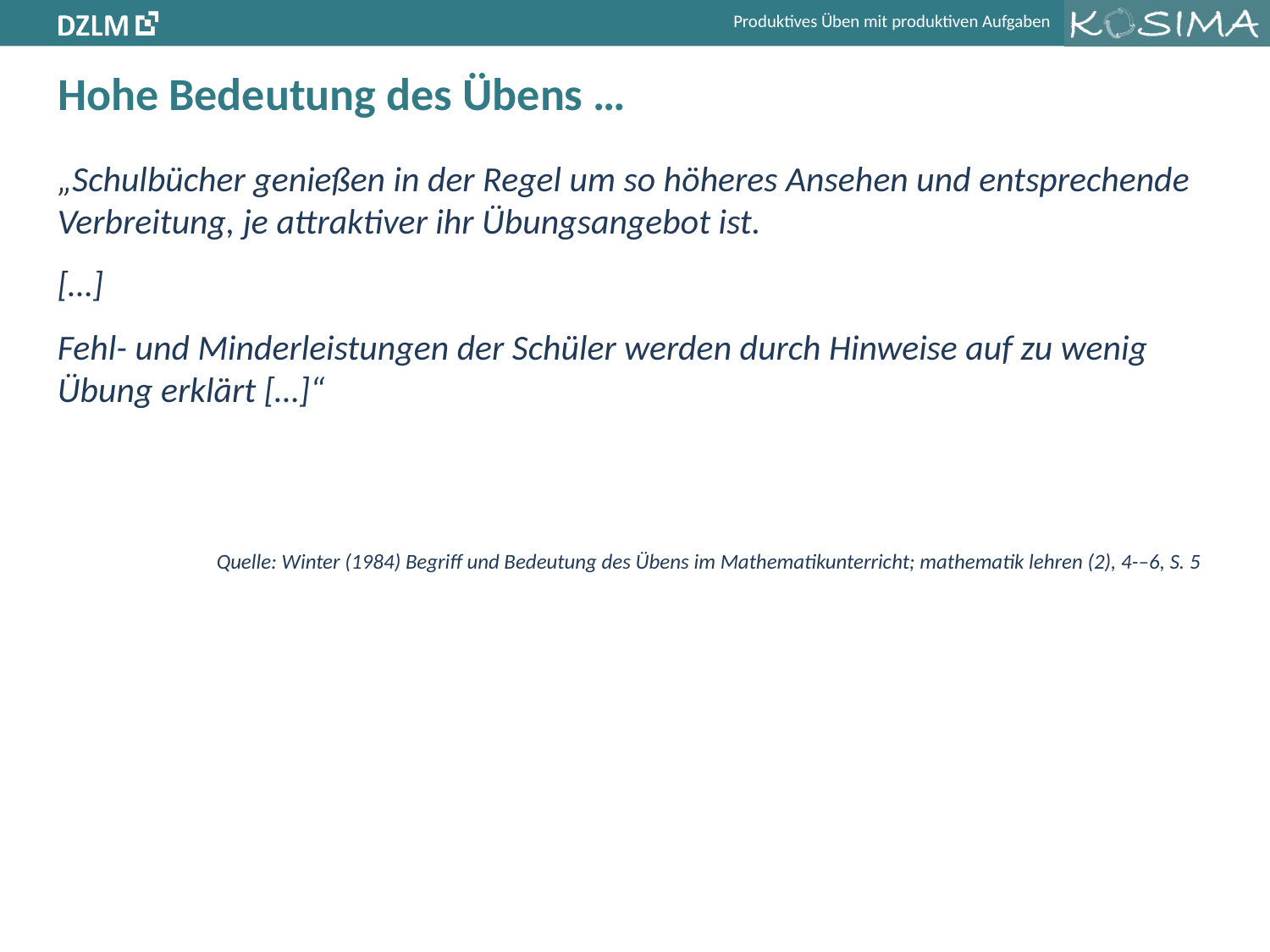

# Hohe Bedeutung des Übens …
„Schulbücher genießen in der Regel um so höheres Ansehen und entsprechende Verbreitung, je attraktiver ihr Übungsangebot ist.
[…]
Fehl- und Minderleistungen der Schüler werden durch Hinweise auf zu wenig Übung erklärt […]“

Quelle: Winter (1984) Begriff und Bedeutung des Übens im Mathematikunterricht; mathematik lehren (2), 4-–6, S. 5